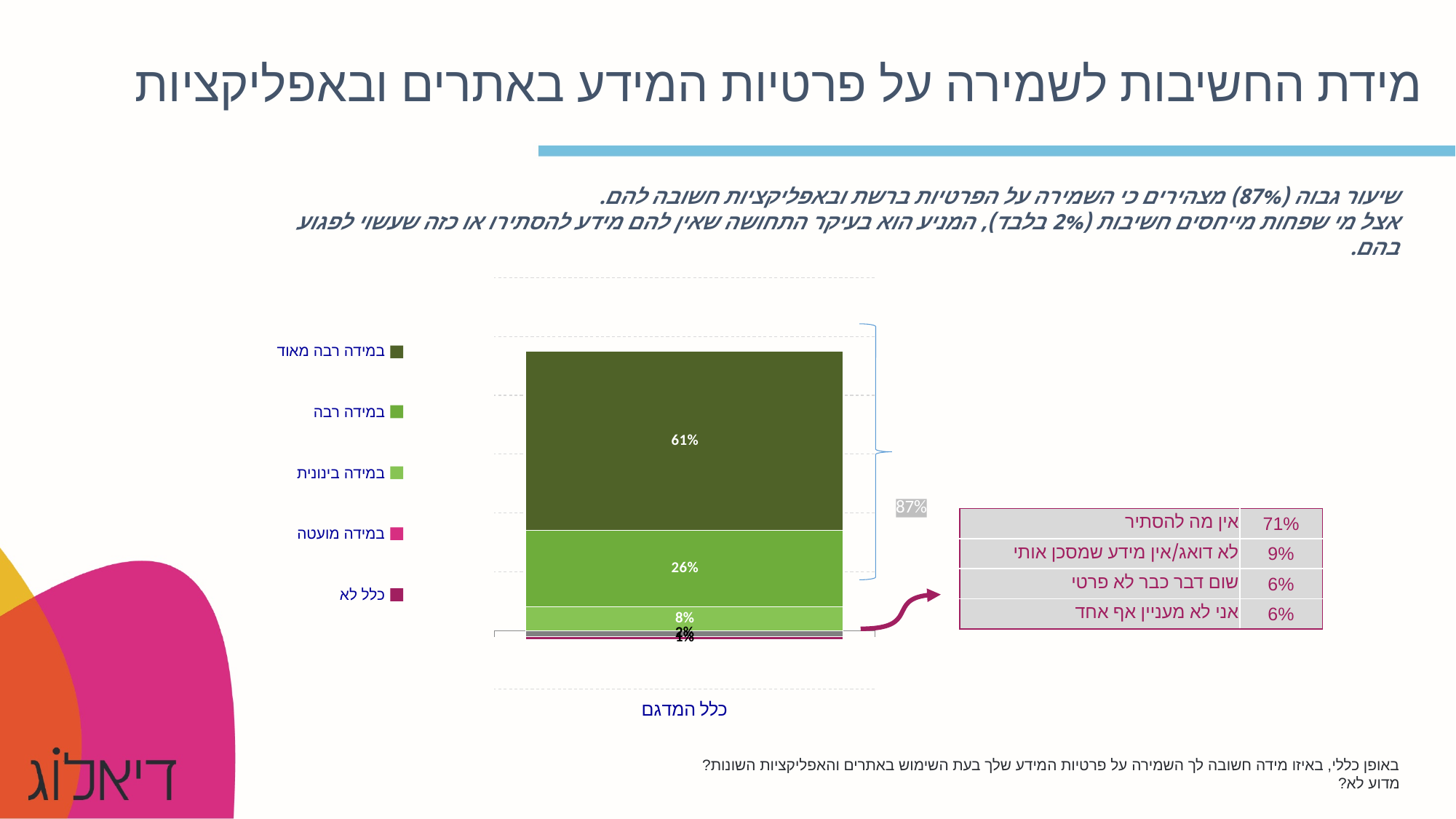

# מידת החשיבות לשמירה על פרטיות המידע באתרים ובאפליקציות
שיעור גבוה (87%) מצהירים כי השמירה על הפרטיות ברשת ובאפליקציות חשובה להם.
אצל מי שפחות מייחסים חשיבות (2% בלבד), המניע הוא בעיקר התחושה שאין להם מידע להסתירו או כזה שעשוי לפגוע בהם.

### Chart

| Category |  | במידה בינונית | במידה רבה | מידה רבה מאוד | במידה מועטה | כלל לא | סהכ  | סהכ  |
|---|---|---|---|---|---|---|---|---|
| כלל המדגם | None | 0.08 | 0.26 | 0.61 | -0.02 | -0.01 | 0.87 | -0.02 |
במידה רבה מאוד

במידה רבה

במידה בינונית

| אין מה להסתיר | 71% |
| --- | --- |
| לא דואג/אין מידע שמסכן אותי | 9% |
| שום דבר כבר לא פרטי | 6% |
| אני לא מעניין אף אחד | 6% |
במידה מועטה

כלל לא

באופן כללי, באיזו מידה חשובה לך השמירה על פרטיות המידע שלך בעת השימוש באתרים והאפליקציות השונות?
מדוע לא?